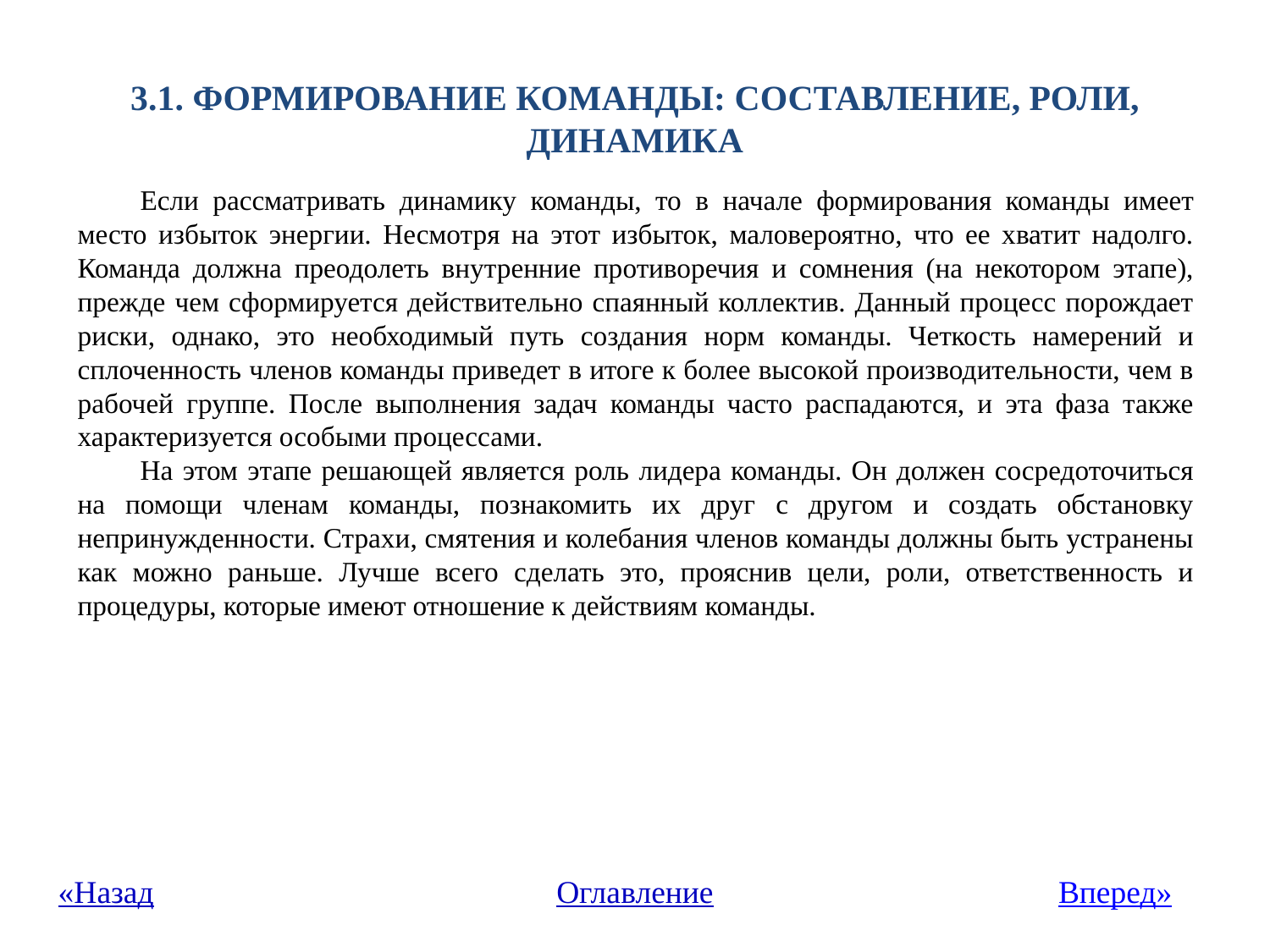

# 3.1. Формирование команды: составление, роли, динамика
Если рассматривать динамику команды, то в начале формирования команды имеет место избыток энергии. Несмотря на этот избыток, маловероятно, что ее хватит надолго. Команда должна преодолеть внутренние противоречия и сомнения (на некотором этапе), прежде чем сформируется действительно спаянный коллектив. Данный процесс порождает риски, однако, это необходимый путь создания норм команды. Четкость намерений и сплоченность членов команды приведет в итоге к более высокой производительности, чем в рабочей группе. После выполнения задач команды часто распадаются, и эта фаза также характеризуется особыми процессами.
На этом этапе решающей является роль лидера команды. Он должен сосредоточиться на помощи членам команды, познакомить их друг с другом и создать обстановку непринужденности. Страхи, смятения и колебания членов команды должны быть устранены как можно раньше. Лучше всего сделать это, прояснив цели, роли, ответственность и процедуры, которые имеют отношение к действиям команды.

«Назад
Оглавление
Вперед»